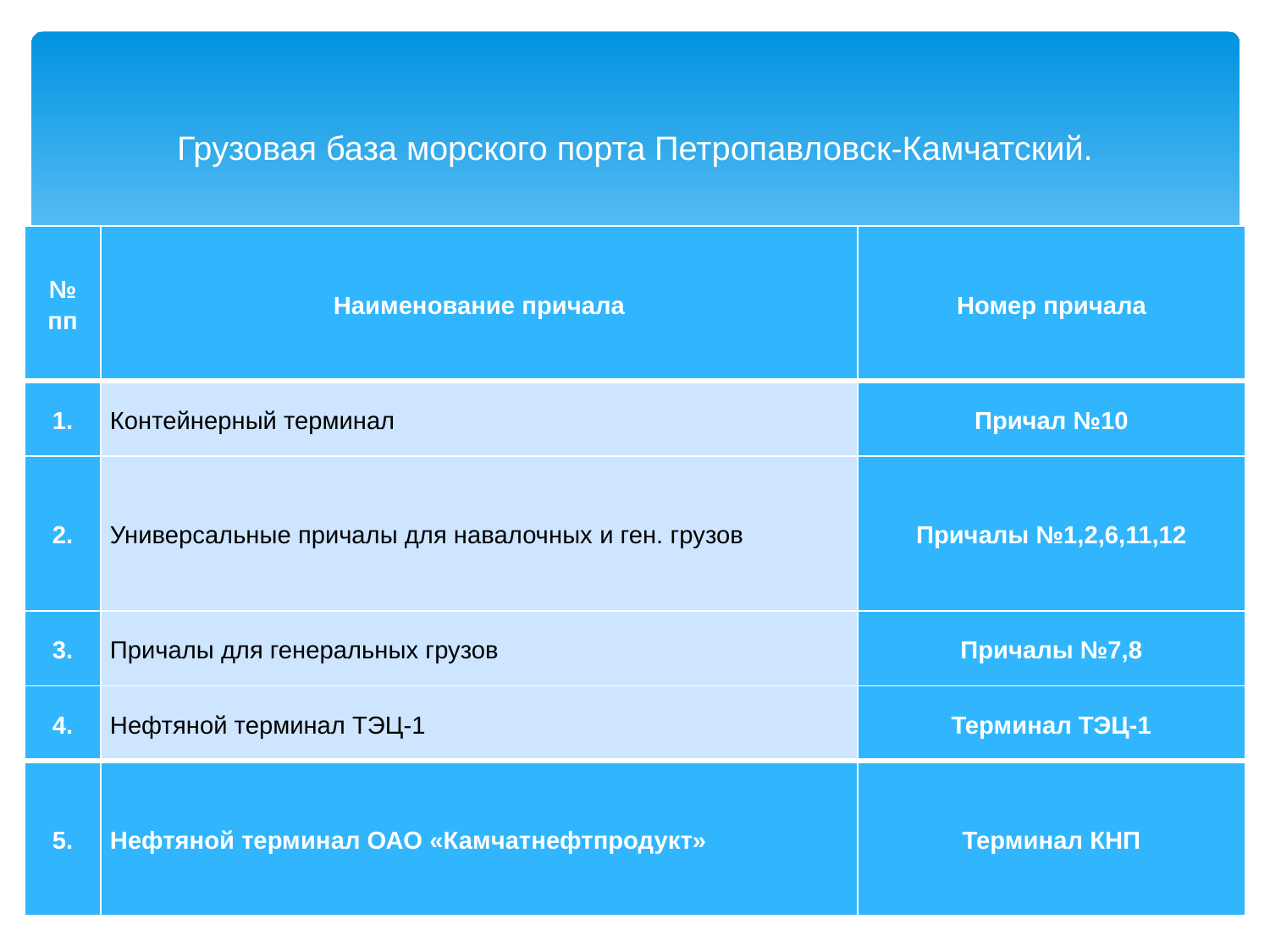

# Грузовая база морского порта Петропавловск-Камчатский.
| № пп | Наименование причала | Номер причала |
| --- | --- | --- |
| 1. | Контейнерный терминал | Причал №10 |
| 2. | Универсальные причалы для навалочных и ген. грузов | Причалы №1,2,6,11,12 |
| 3. | Причалы для генеральных грузов | Причалы №7,8 |
| 4. | Нефтяной терминал ТЭЦ-1 | Терминал ТЭЦ-1 |
| 5. | Нефтяной терминал ОАО «Камчатнефтпродукт» | Терминал КНП |